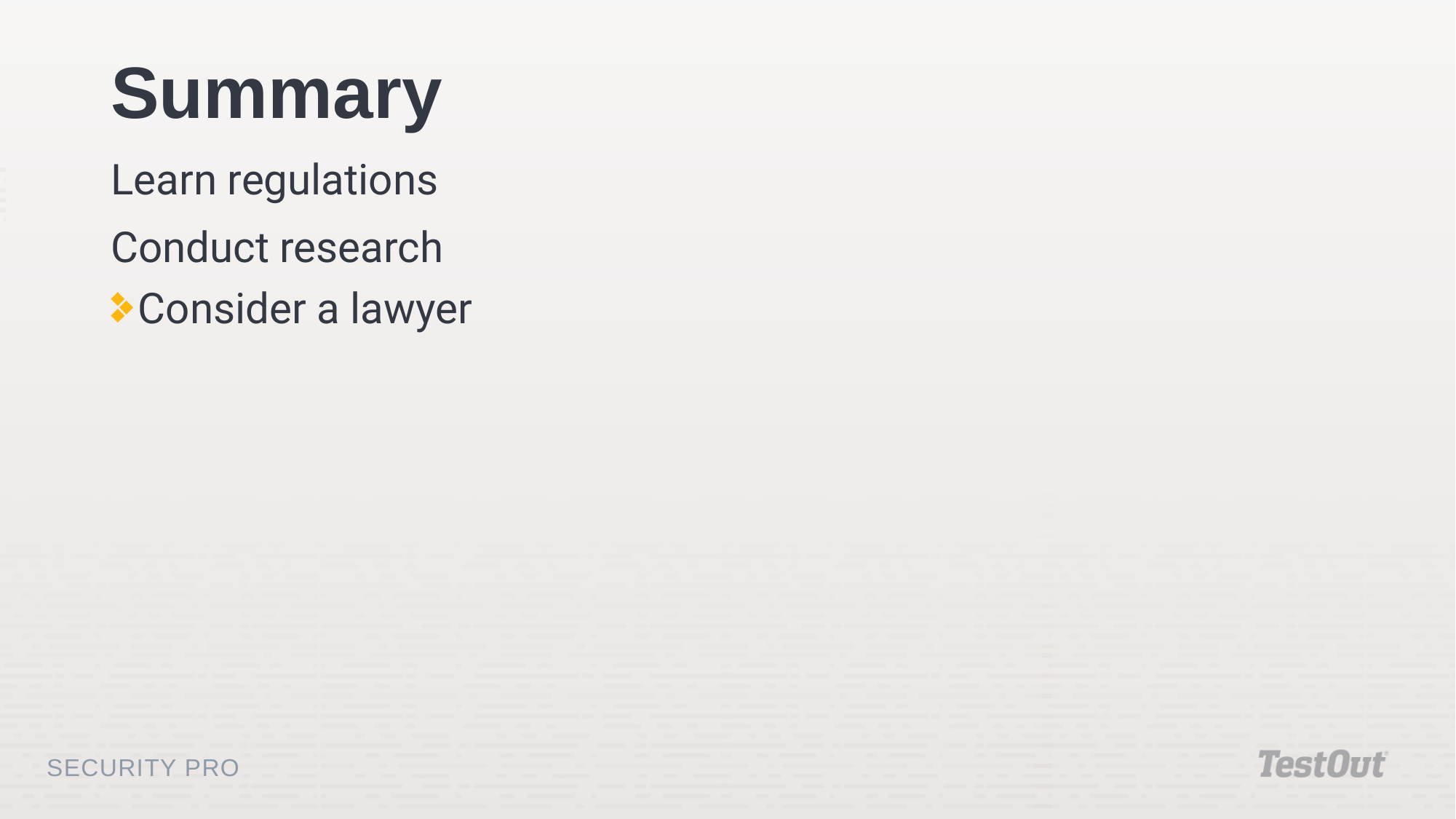

# Summary
Learn regulations
Conduct research
Consider a lawyer
Security Pro